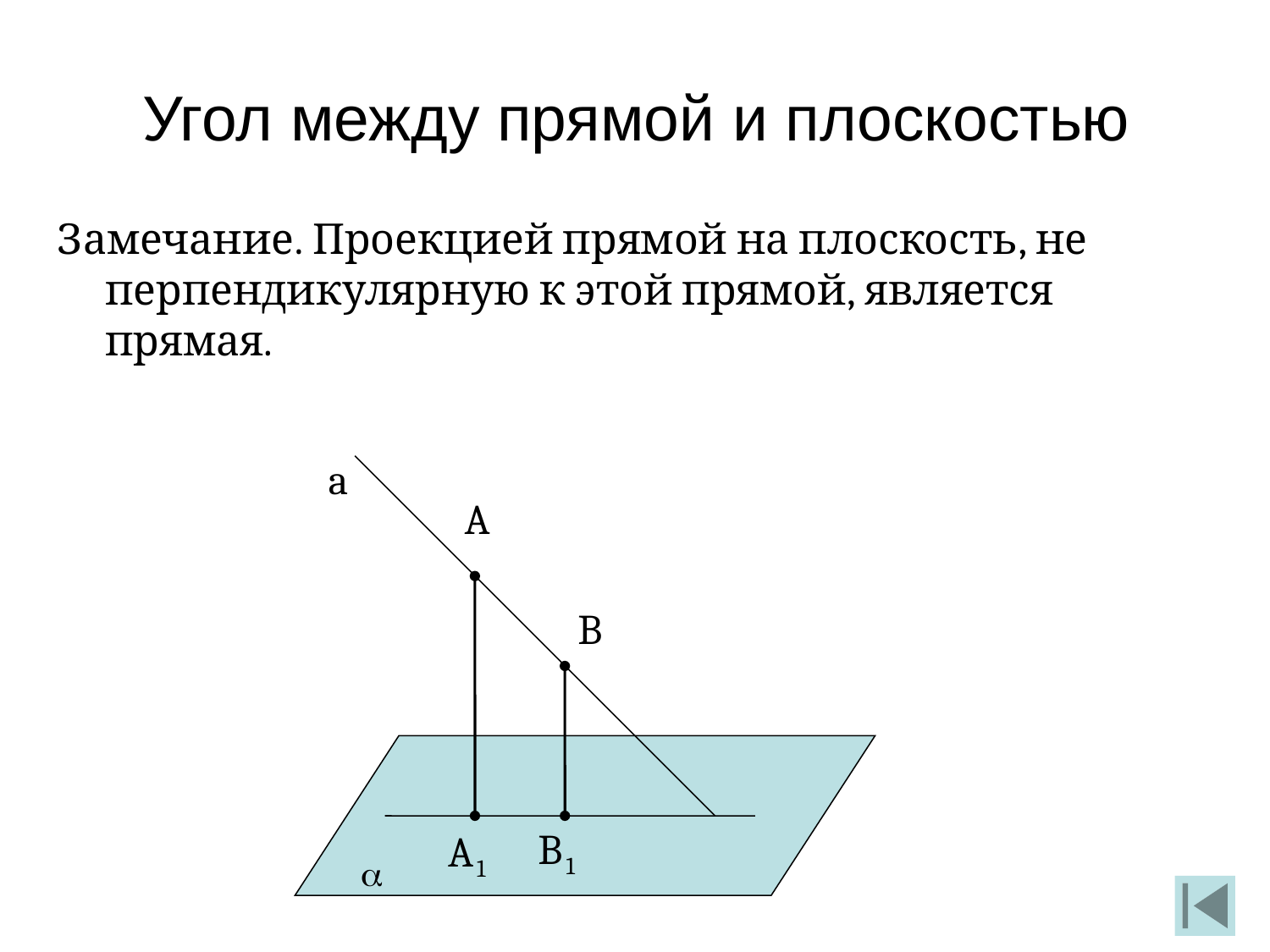

Угол между прямой и плоскостью
Замечание. Проекцией прямой на плоскость, не перпендикулярную к этой прямой, является прямая.
a

A

B

α

B1
A1